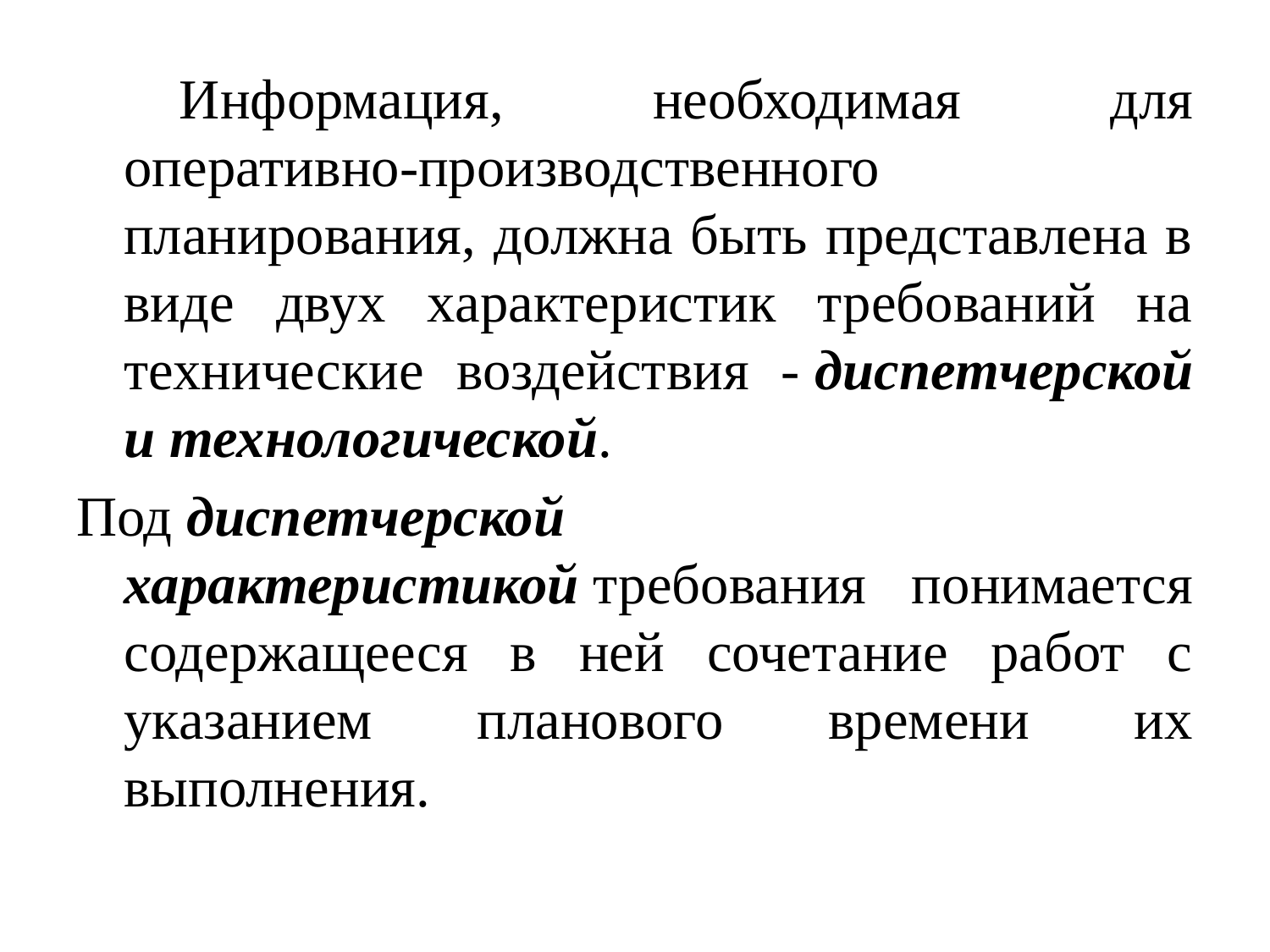

Информация, необходимая для оперативно-производственного планирования, должна быть представлена в виде двух характеристик требований на технические воздействия - диспетчерской и технологической.
Под диспетчерской характеристикой требования понимается содержащееся в ней сочетание работ с указанием планового времени их выполнения.